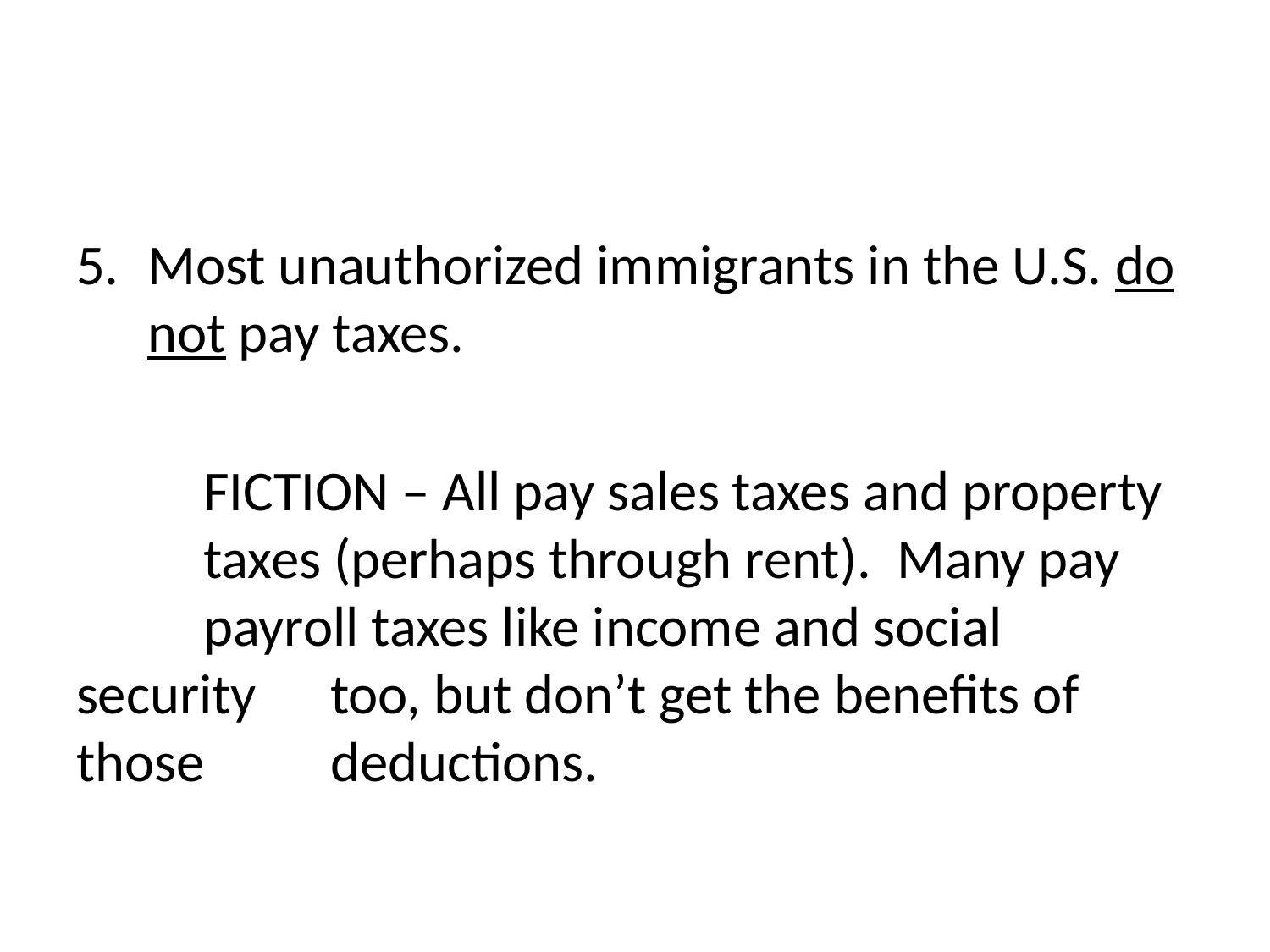

#
Most unauthorized immigrants in the U.S. do not pay taxes.

	FICTION – All pay sales taxes and property 	taxes (perhaps through rent).  Many pay 	payroll taxes like income and social security 	too, but don’t get the benefits of those 	deductions.